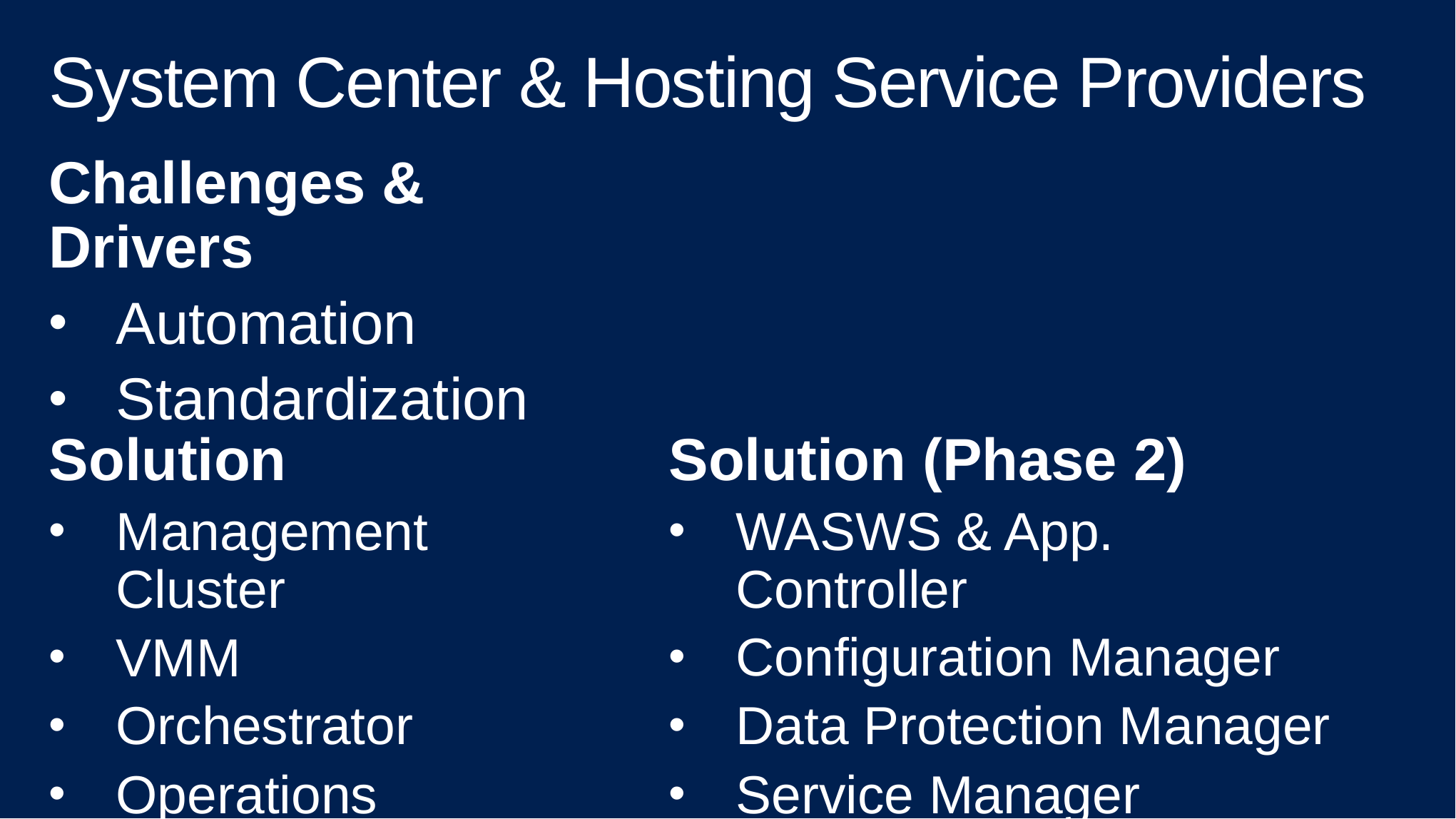

# System Center & Hosting Service Providers
Challenges & Drivers
Automation
Standardization
Solution
Management Cluster
VMM
Orchestrator
Operations Manager
Solution (Phase 2)
WASWS & App. Controller
Configuration Manager
Data Protection Manager
Service Manager